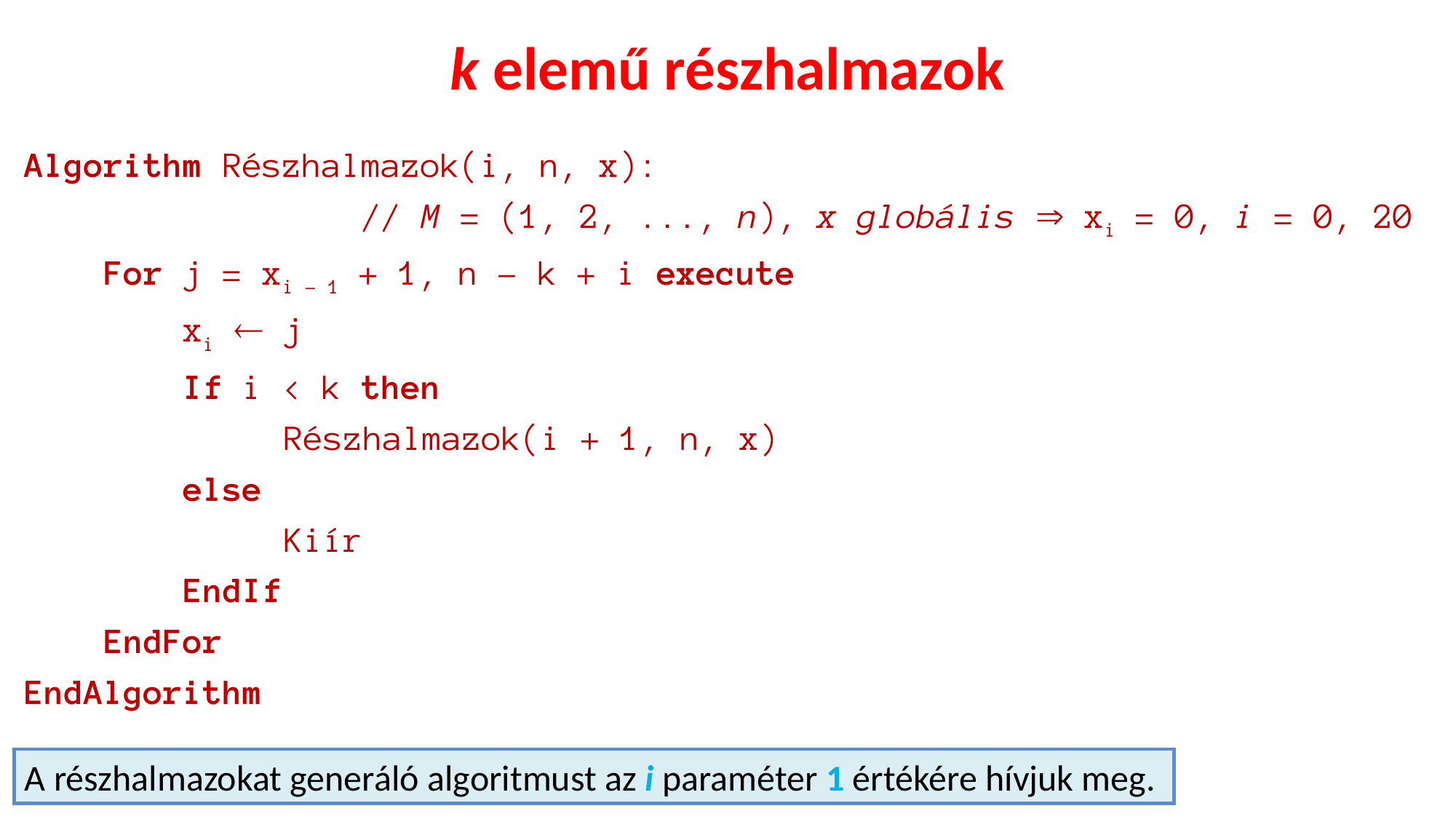

# k elemű részhalmazok
Algorithm Részhalmazok(i, n, x):
                 // M = (1, 2, ..., n), x globális ⇒ xi = 0, i = 0, 20
    For j = xi - 1 + 1, n – k + i execute
        xi ← j
        If i < k then
			Részhalmazok(i + 1, n, x)
        else
			Kiír
        EndIf
    EndFor
EndAlgorithm
A részhalmazokat generáló algoritmust az i paraméter 1 értékére hívjuk meg.